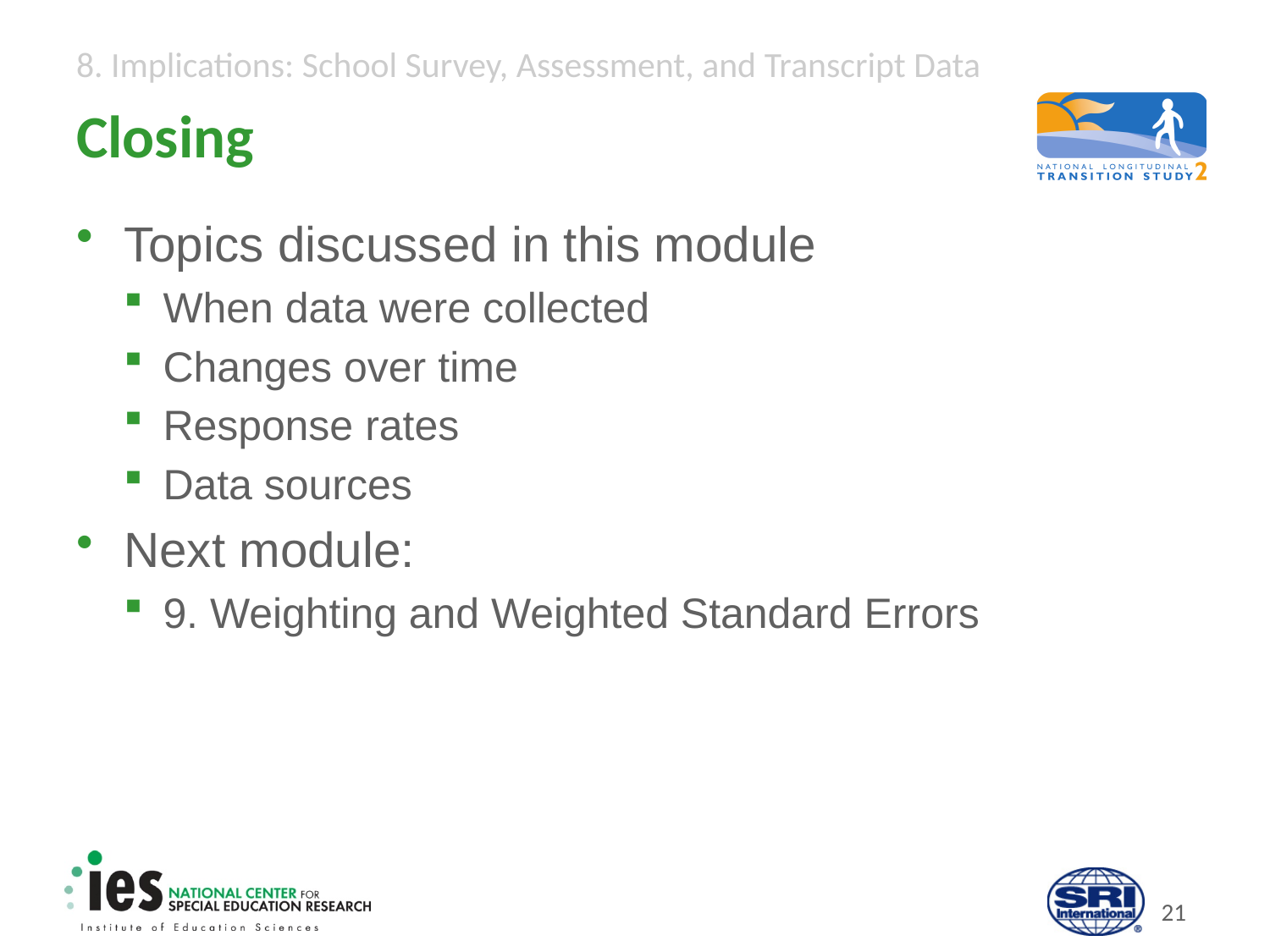

# Closing
Topics discussed in this module
When data were collected
Changes over time
Response rates
Data sources
Next module:
9. Weighting and Weighted Standard Errors

21